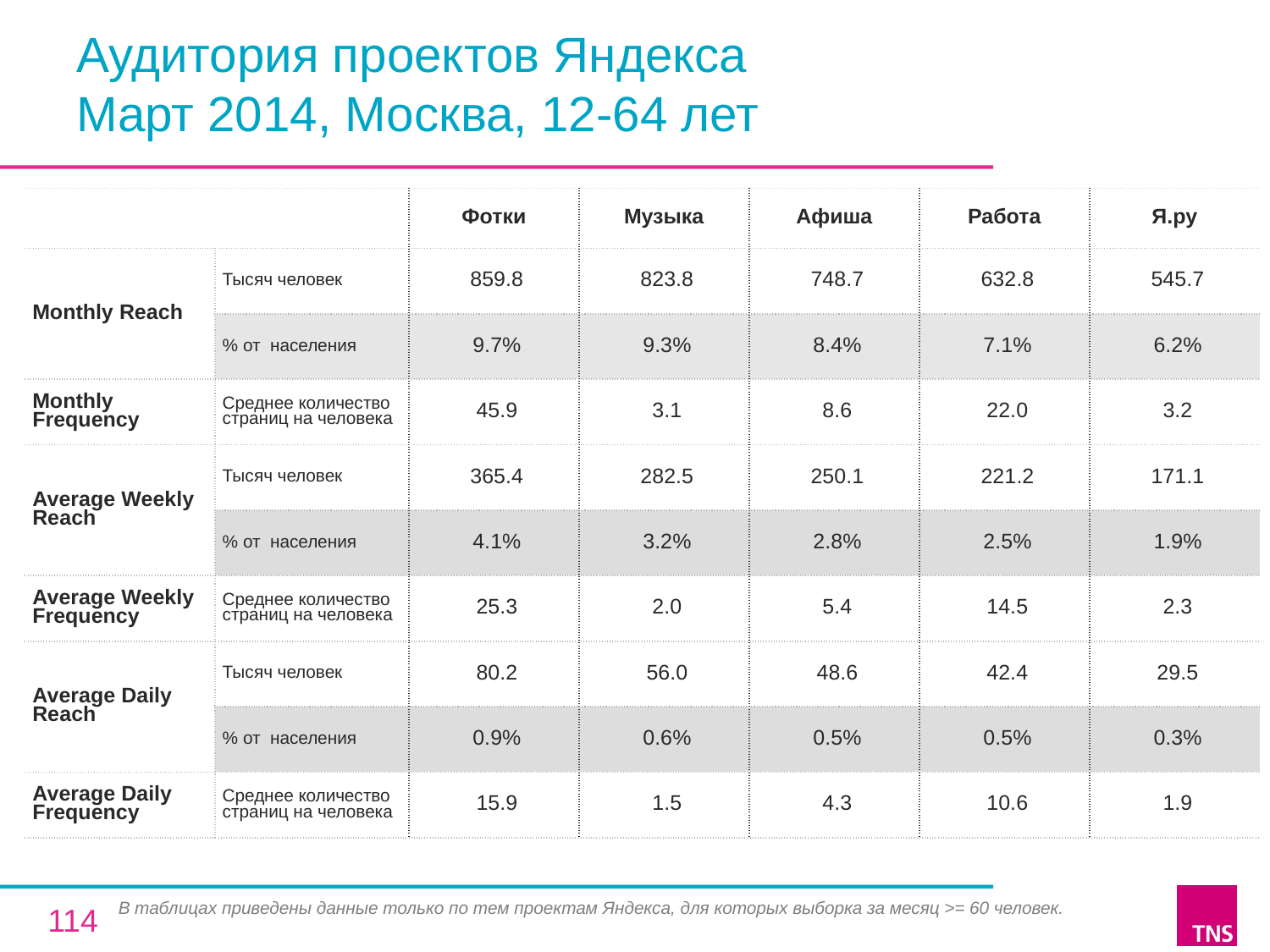

# Аудитория проектов Яндекса Март 2014, Москва, 12-64 лет
|  |  | Фотки | Музыка | Афиша | Работа | Я.ру |
| --- | --- | --- | --- | --- | --- | --- |
| Monthly Reach | Тысяч человек | 859.8 | 823.8 | 748.7 | 632.8 | 545.7 |
|  | % от населения | 9.7% | 9.3% | 8.4% | 7.1% | 6.2% |
| Monthly Frequency | Среднее количество страниц на человека | 45.9 | 3.1 | 8.6 | 22.0 | 3.2 |
| Average Weekly Reach | Тысяч человек | 365.4 | 282.5 | 250.1 | 221.2 | 171.1 |
|  | % от населения | 4.1% | 3.2% | 2.8% | 2.5% | 1.9% |
| Average Weekly Frequency | Среднее количество страниц на человека | 25.3 | 2.0 | 5.4 | 14.5 | 2.3 |
| Average Daily Reach | Тысяч человек | 80.2 | 56.0 | 48.6 | 42.4 | 29.5 |
|  | % от населения | 0.9% | 0.6% | 0.5% | 0.5% | 0.3% |
| Average Daily Frequency | Среднее количество страниц на человека | 15.9 | 1.5 | 4.3 | 10.6 | 1.9 |
В таблицах приведены данные только по тем проектам Яндекса, для которых выборка за месяц >= 60 человек.
114